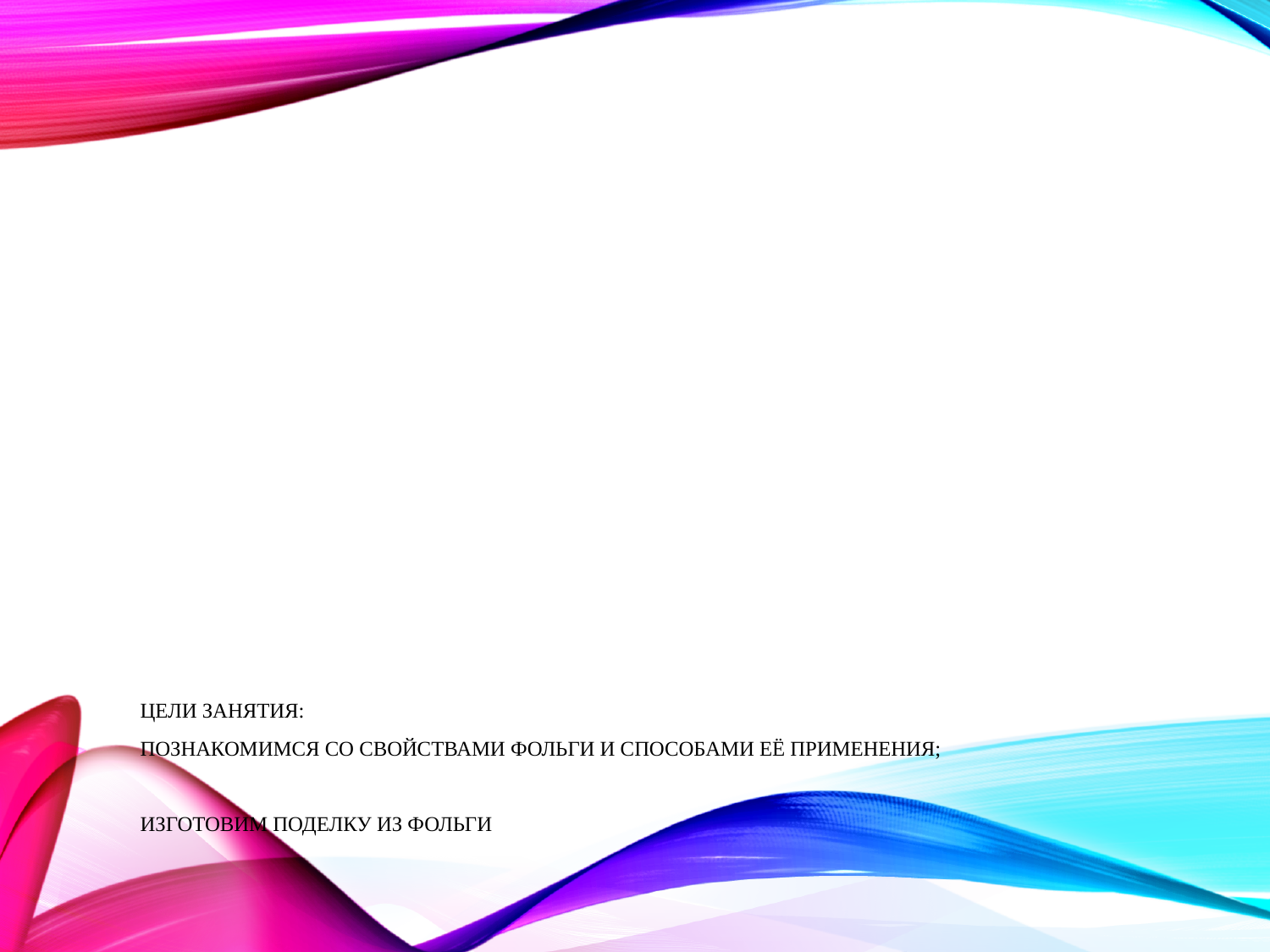

# Цели занятия: Познакомимся СО СВОЙСТВАМИ ФОЛЬГИ И СПОСОБАМИ ЕЁ ПРИМЕНЕНИЯ; Изготовим ПОДЕЛКУ ИЗ ФОЛЬГИ